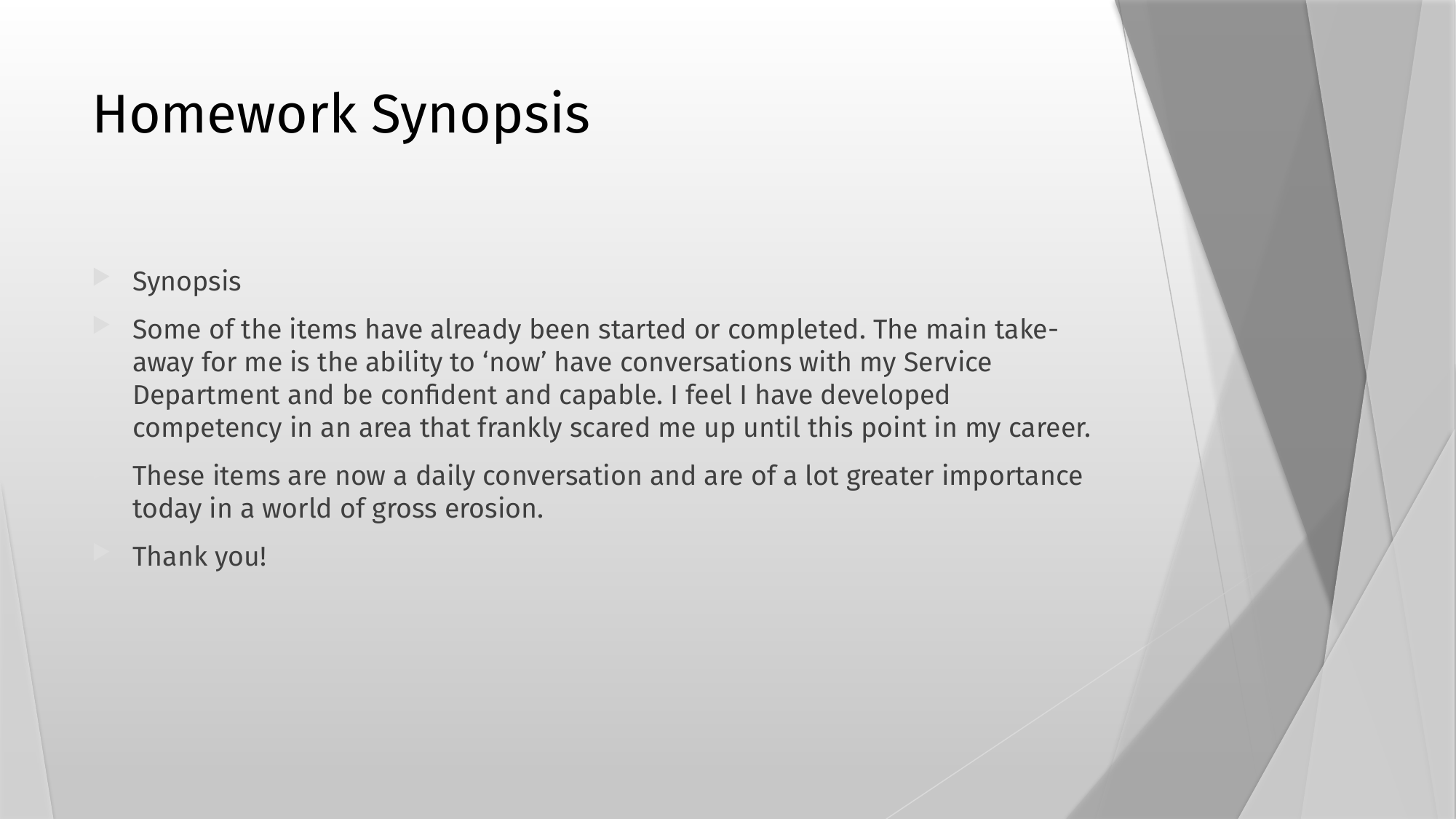

# Homework Synopsis
Synopsis
Some of the items have already been started or completed. The main take-away for me is the ability to ‘now’ have conversations with my Service Department and be confident and capable. I feel I have developed competency in an area that frankly scared me up until this point in my career.
These items are now a daily conversation and are of a lot greater importance today in a world of gross erosion.
Thank you!